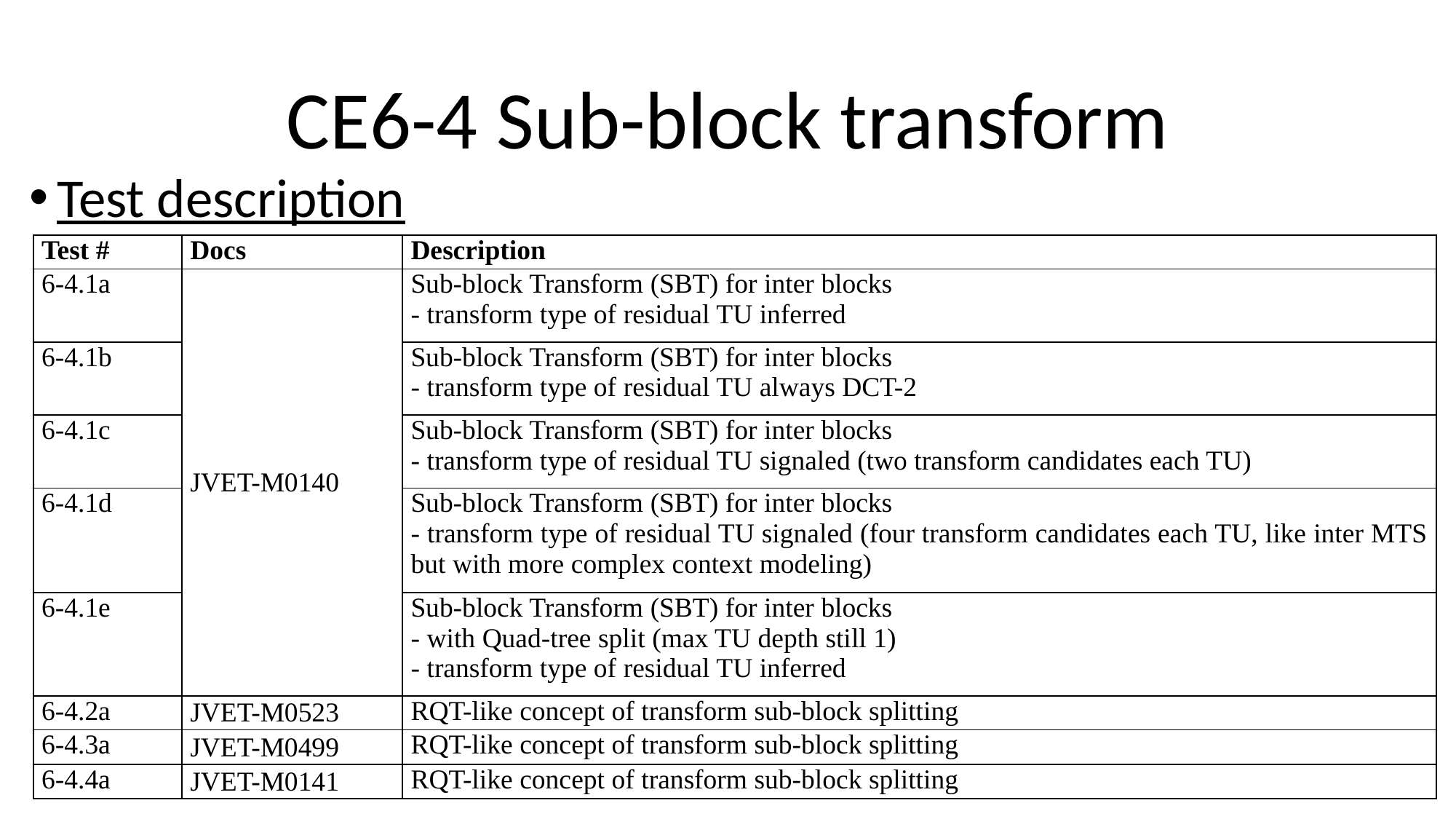

# CE6-4 Sub-block transform
Test description

| Test # | Docs | Description |
| --- | --- | --- |
| 6-4.1a | JVET-M0140 | Sub-block Transform (SBT) for inter blocks - transform type of residual TU inferred |
| 6-4.1b |  | Sub-block Transform (SBT) for inter blocks - transform type of residual TU always DCT-2 |
| 6-4.1c |  | Sub-block Transform (SBT) for inter blocks - transform type of residual TU signaled (two transform candidates each TU) |
| 6-4.1d |  | Sub-block Transform (SBT) for inter blocks - transform type of residual TU signaled (four transform candidates each TU, like inter MTS but with more complex context modeling) |
| 6-4.1e |  | Sub-block Transform (SBT) for inter blocks - with Quad-tree split (max TU depth still 1) - transform type of residual TU inferred |
| 6-4.2a | JVET-M0523 | RQT-like concept of transform sub-block splitting |
| 6-4.3a | JVET-M0499 | RQT-like concept of transform sub-block splitting |
| 6-4.4a | JVET-M0141 | RQT-like concept of transform sub-block splitting |